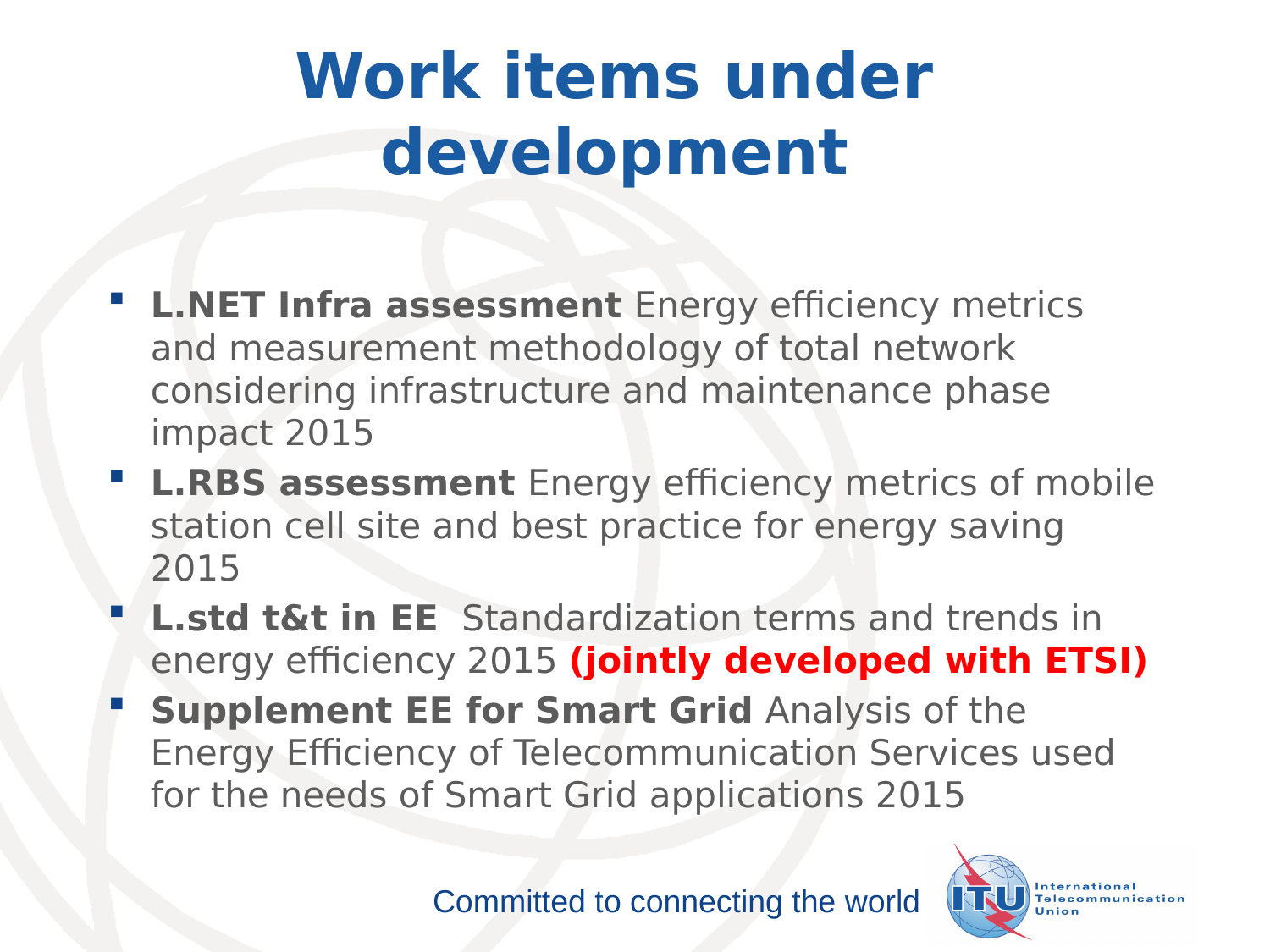

# Work items under development
L.NET Infra assessment Energy efficiency metrics and measurement methodology of total network considering infrastructure and maintenance phase impact 2015
L.RBS assessment Energy efficiency metrics of mobile station cell site and best practice for energy saving 2015
L.std t&t in EE  Standardization terms and trends in energy efficiency 2015 (jointly developed with ETSI)
Supplement EE for Smart Grid Analysis of the Energy Efficiency of Telecommunication Services used for the needs of Smart Grid applications 2015